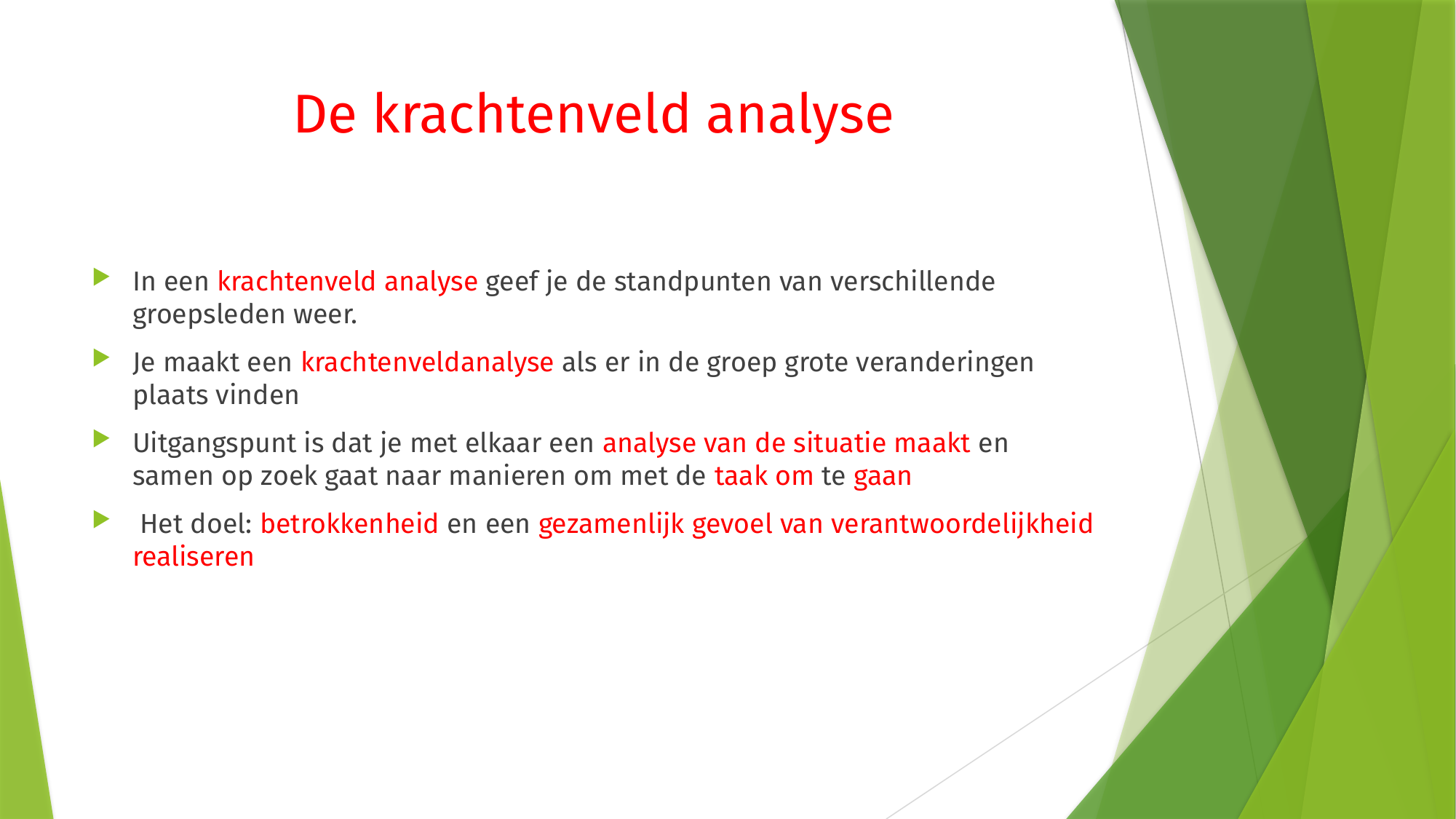

# De krachtenveld analyse
In een krachtenveld analyse geef je de standpunten van verschillende groepsleden weer.
Je maakt een krachtenveldanalyse als er in de groep grote veranderingen plaats vinden
Uitgangspunt is dat je met elkaar een analyse van de situatie maakt en samen op zoek gaat naar manieren om met de taak om te gaan
 Het doel: betrokkenheid en een gezamenlijk gevoel van verantwoordelijkheid realiseren